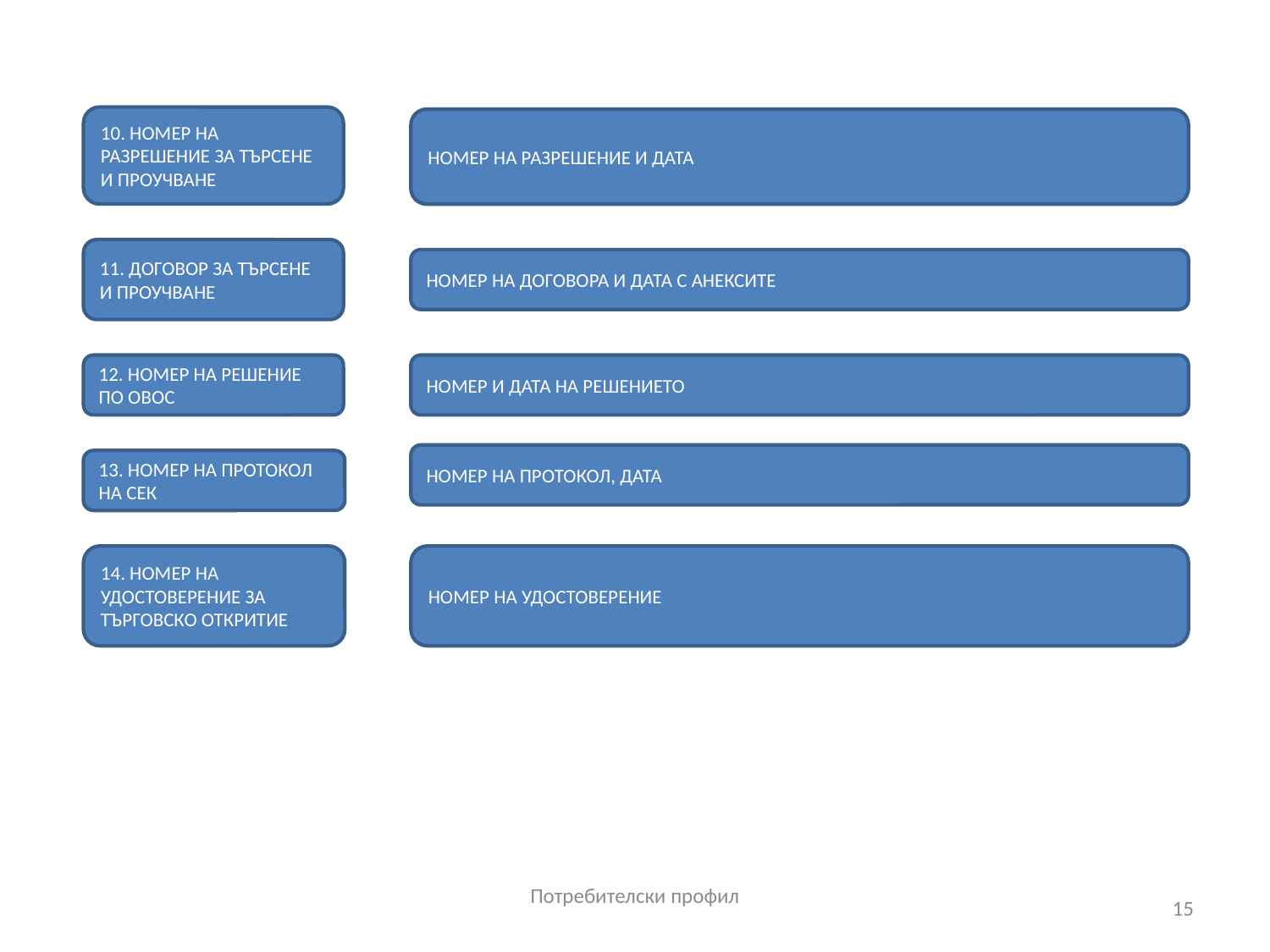

10. НОМЕР НА РАЗРЕШЕНИЕ ЗА ТЪРСЕНЕ И ПРОУЧВАНЕ
НОМЕР НА РАЗРЕШЕНИЕ И ДАТА
11. ДОГОВОР ЗА ТЪРСЕНЕ И ПРОУЧВАНЕ
НОМЕР НА ДОГОВОРА И ДАТА С АНЕКСИТЕ
12. НОМЕР НА РЕШЕНИЕ ПО ОВОС
НОМЕР И ДАТА НА РЕШЕНИЕТО
НОМЕР НА ПРОТОКОЛ, ДАТА
13. НОМЕР НА ПРОТОКОЛ НА СЕК
14. НОМЕР НА УДОСТОВЕРЕНИЕ ЗА ТЪРГОВСКО ОТКРИТИЕ
НОМЕР НА УДОСТОВЕРЕНИЕ
Потребителски профил

15